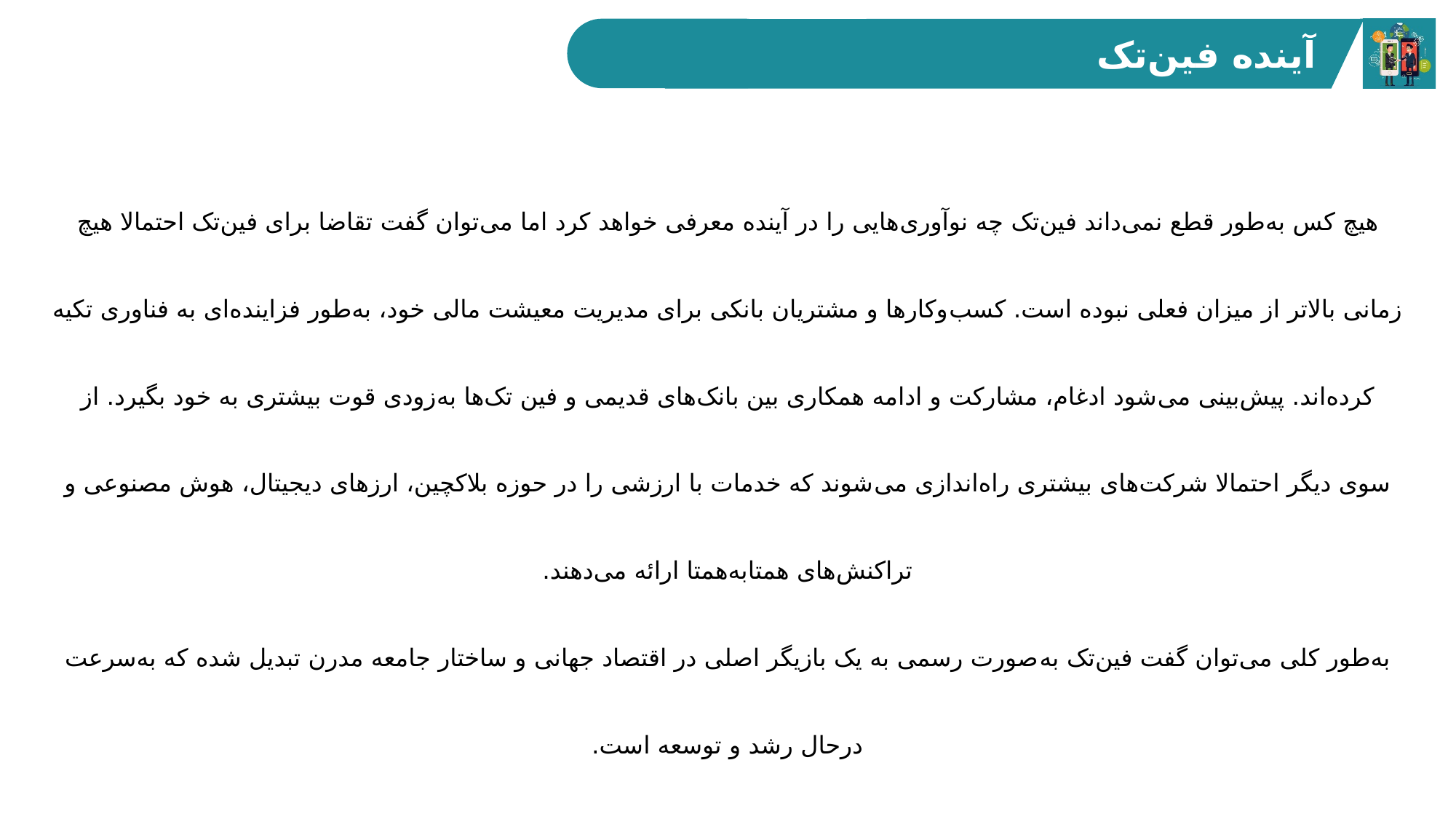

آینده فین‌تک
هیچ کس به‌طور قطع نمی‌داند فین‌تک چه نوآوری‌هایی را در آینده معرفی خواهد کرد اما می‌توان گفت تقاضا برای فین‌تک احتمالا هیچ زمانی بالاتر از میزان فعلی نبوده است. کسب‌وکارها و مشتریان بانکی برای مدیریت معیشت مالی خود، به‌طور فزاینده‌ای به فناوری تکیه کرده‌اند. پیش‌بینی می‌شود ادغام، مشارکت و ادامه همکاری بین بانک‌های قدیمی و فین تک‌ها به‌زودی قوت بیشتری به خود بگیرد. از سوی دیگر احتمالا شرکت‌های بیشتری راه‌اندازی می‌شوند که خدمات با ارزشی را در حوزه بلاکچین، ارزهای دیجیتال، هوش مصنوعی و تراکنش‌های همتابه‌همتا ارائه می‌دهند.
به‌طور کلی می‌توان گفت فین‌تک به‌صورت رسمی به یک بازیگر اصلی در اقتصاد جهانی و ساختار جامعه مدرن تبدیل شده که به‌سرعت درحال رشد و توسعه است.